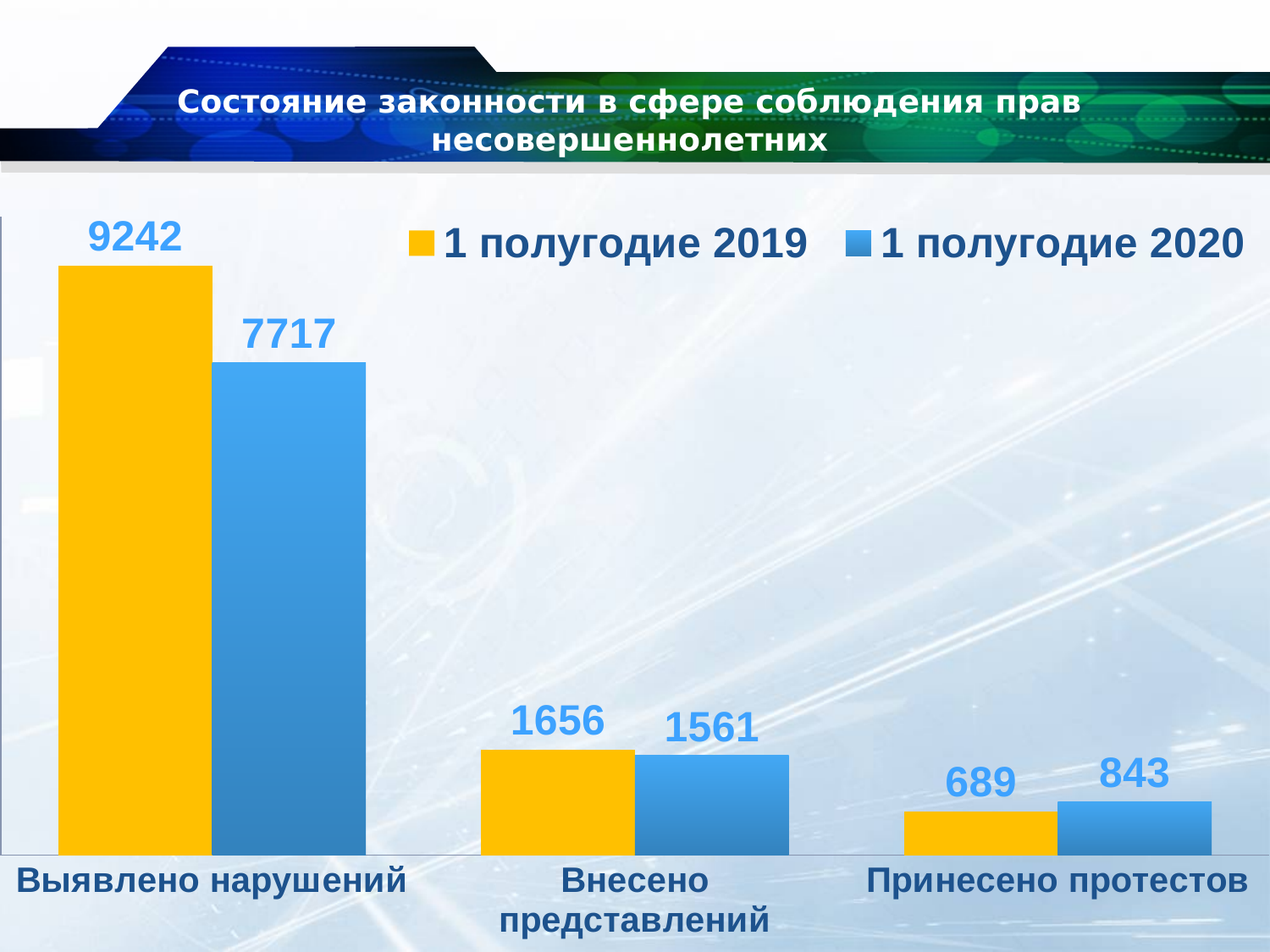

# Состояние законности в сфере соблюдения прав несовершеннолетних

### Chart

| Category | 1 полугодие 2019 | 1 полугодие 2020 |
|---|---|---|
| Выявлено нарушений | 9242.0 | 7717.0 |
| Внесено представлений | 1656.0 | 1561.0 |
| Принесено протестов | 689.0 | 843.0 |